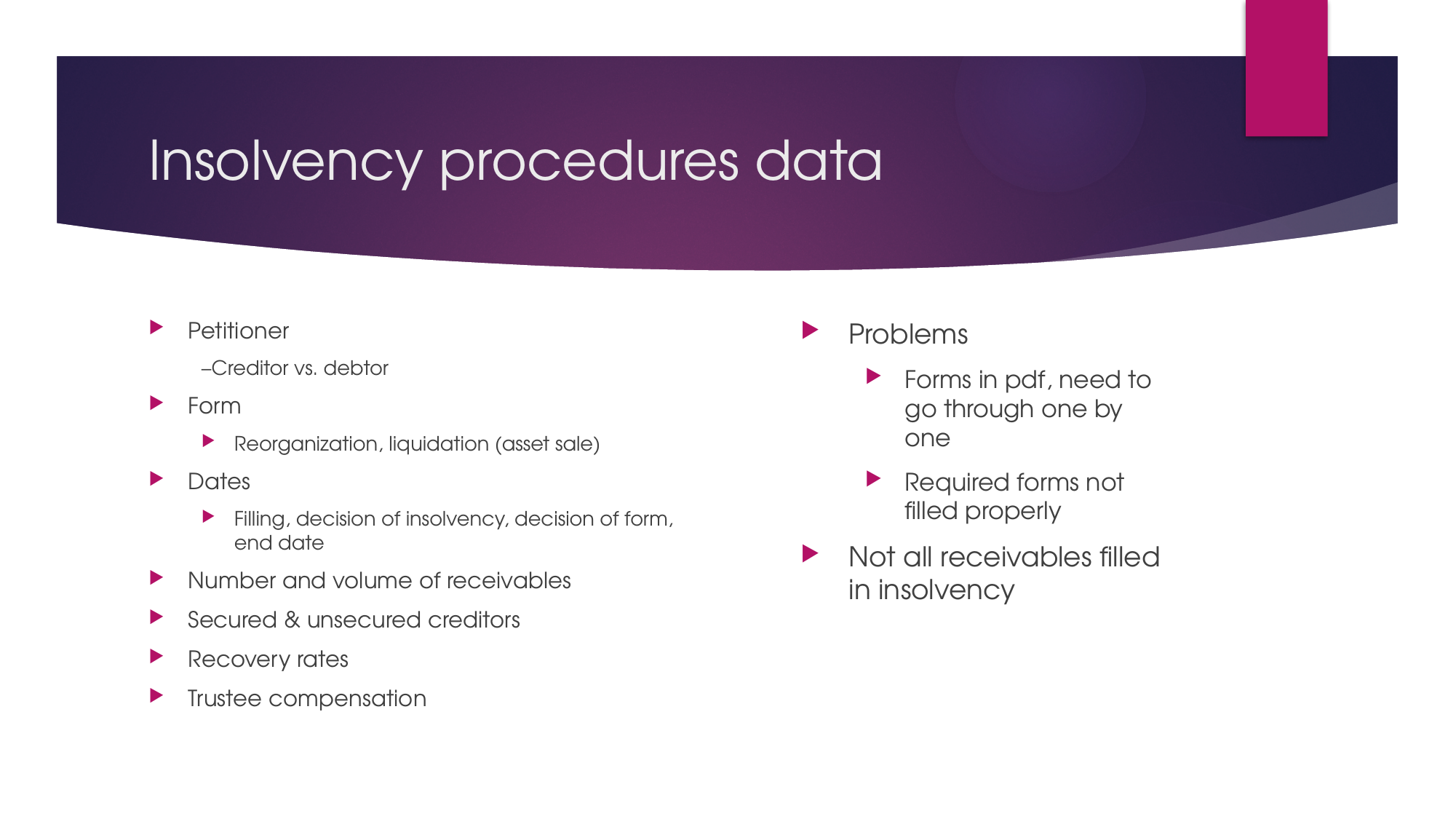

# Insolvency procedures data
Petitioner
–Creditor vs. debtor
Form
Reorganization, liquidation (asset sale)
Dates
Filling, decision of insolvency, decision of form, end date
Number and volume of receivables
Secured & unsecured creditors
Recovery rates
Trustee compensation

Problems
Forms in pdf, need to go through one by one
Required forms not filled properly
Not all receivables filled in insolvency